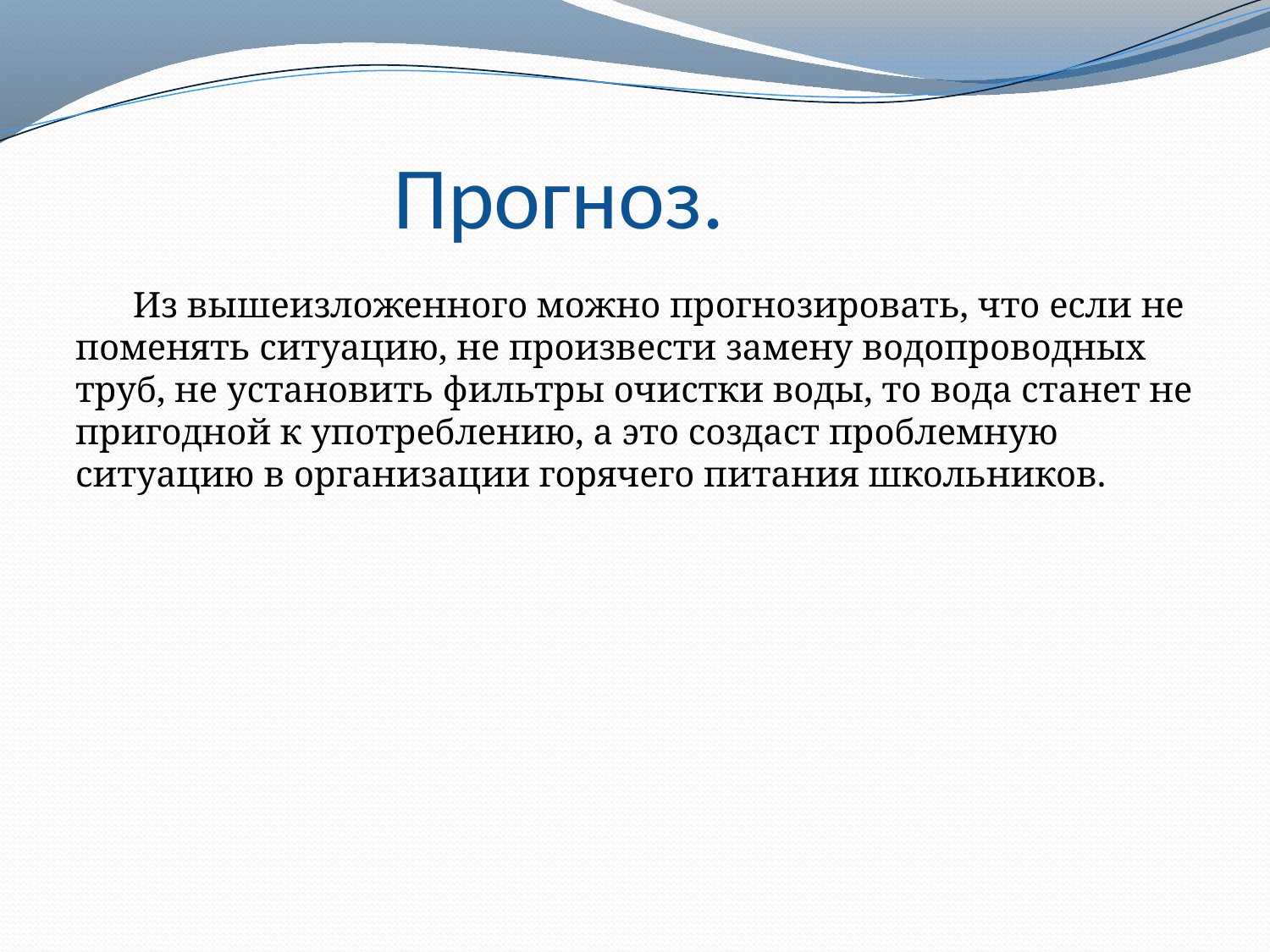

# Прогноз.
           Из вышеизложенного можно прогнозировать, что если не поменять ситуацию, не произвести замену водопроводных труб, не установить фильтры очистки воды, то вода станет не пригодной к употреблению, а это создаст проблемную ситуацию в организации горячего питания школьников.